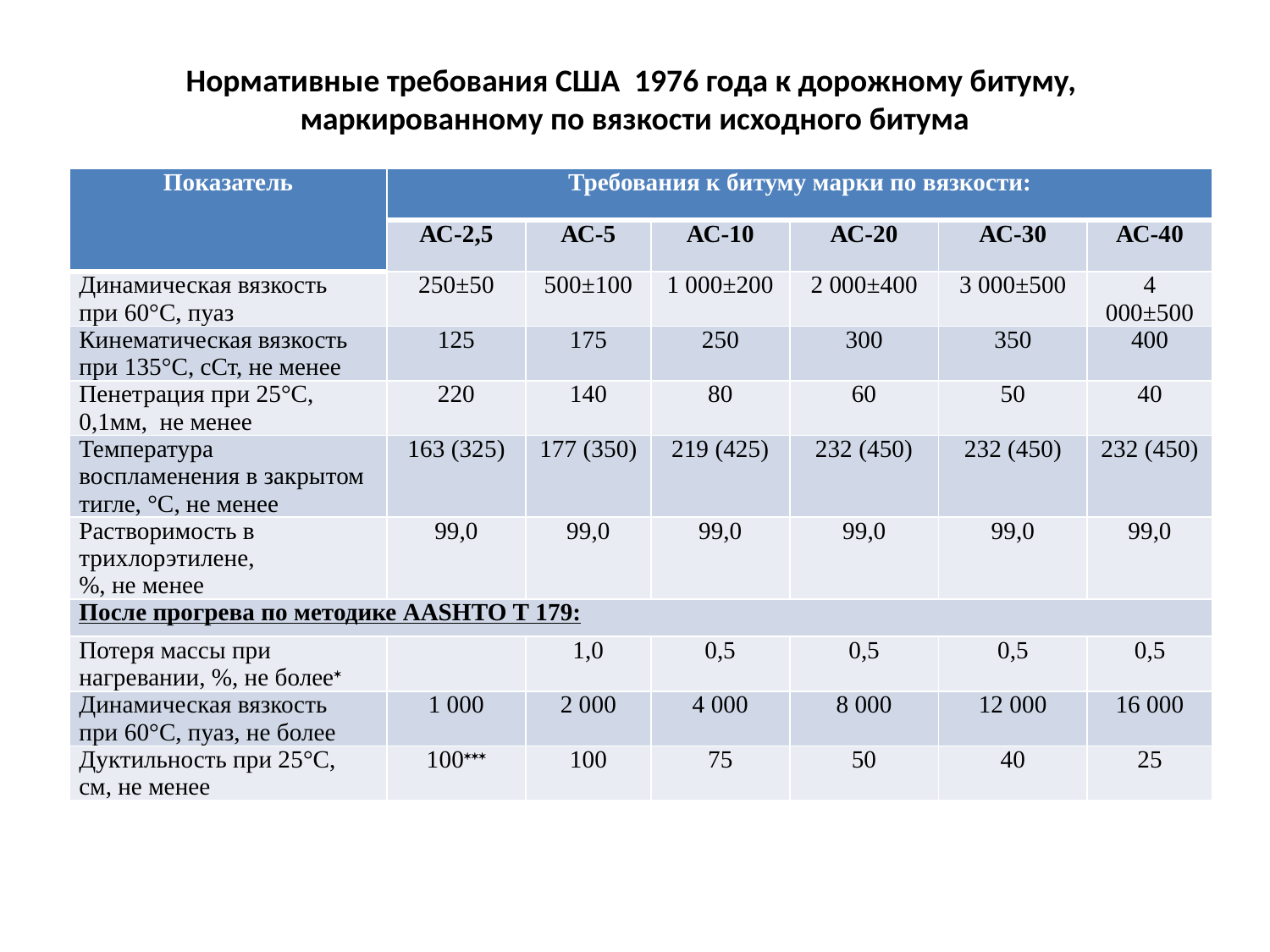

# Нормативные требования США  1976 года к дорожному битуму, маркированному по вязкости исходного битума
| Показатель | Требования к битуму марки по вязкости: |  |  |  |  |  |
| --- | --- | --- | --- | --- | --- | --- |
|  | АС-2,5 | АС-5 | АС-10 | АС-20 | АС-30 | АС-40 |
| Динамическая вязкость при 60°С, пуаз | 250±50 | 500±100 | 1 000±200 | 2 000±400 | 3 000±500 | 4 000±500 |
| Кинематическая вязкость при 135°С, сСт, не менее | 125 | 175 | 250 | 300 | 350 | 400 |
| Пенетрация при 25°С, 0,1мм, не менее | 220 | 140 | 80 | 60 | 50 | 40 |
| Температура воспламенения в закрытом тигле, °С, не менее | 163 (325) | 177 (350) | 219 (425) | 232 (450) | 232 (450) | 232 (450) |
| Растворимость в трихлорэтилене, %, не менее | 99,0 | 99,0 | 99,0 | 99,0 | 99,0 | 99,0 |
| После прогрева по методике AASHTO Т 179: |  |  |  |  |  |  |
| Потеря массы при нагревании, %, не более∗ |  | 1,0 | 0,5 | 0,5 | 0,5 | 0,5 |
| Динамическая вязкость при 60°С, пуаз, не более | 1 000 | 2 000 | 4 000 | 8 000 | 12 000 | 16 000 |
| Дуктильность при 25°С, см, не менее | 100∗∗∗ | 100 | 75 | 50 | 40 | 25 |